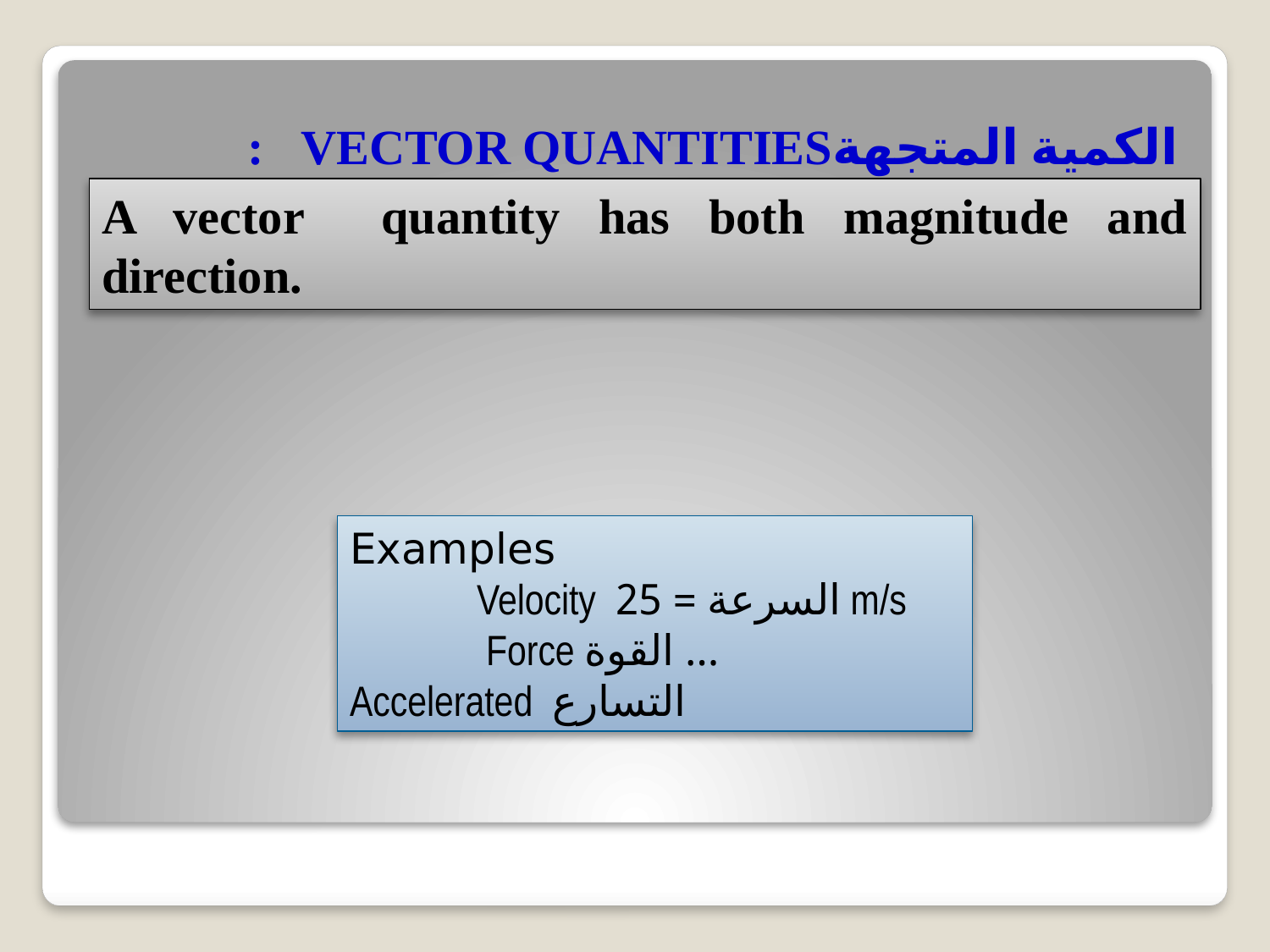

الكمية المتجهةVECTOR QUANTITIES   :
A vector  quantity has both magnitude and direction.
Examples
	Velocity  السرعة = 25 m/s
              Force القوة …
Accelerated  التسارع